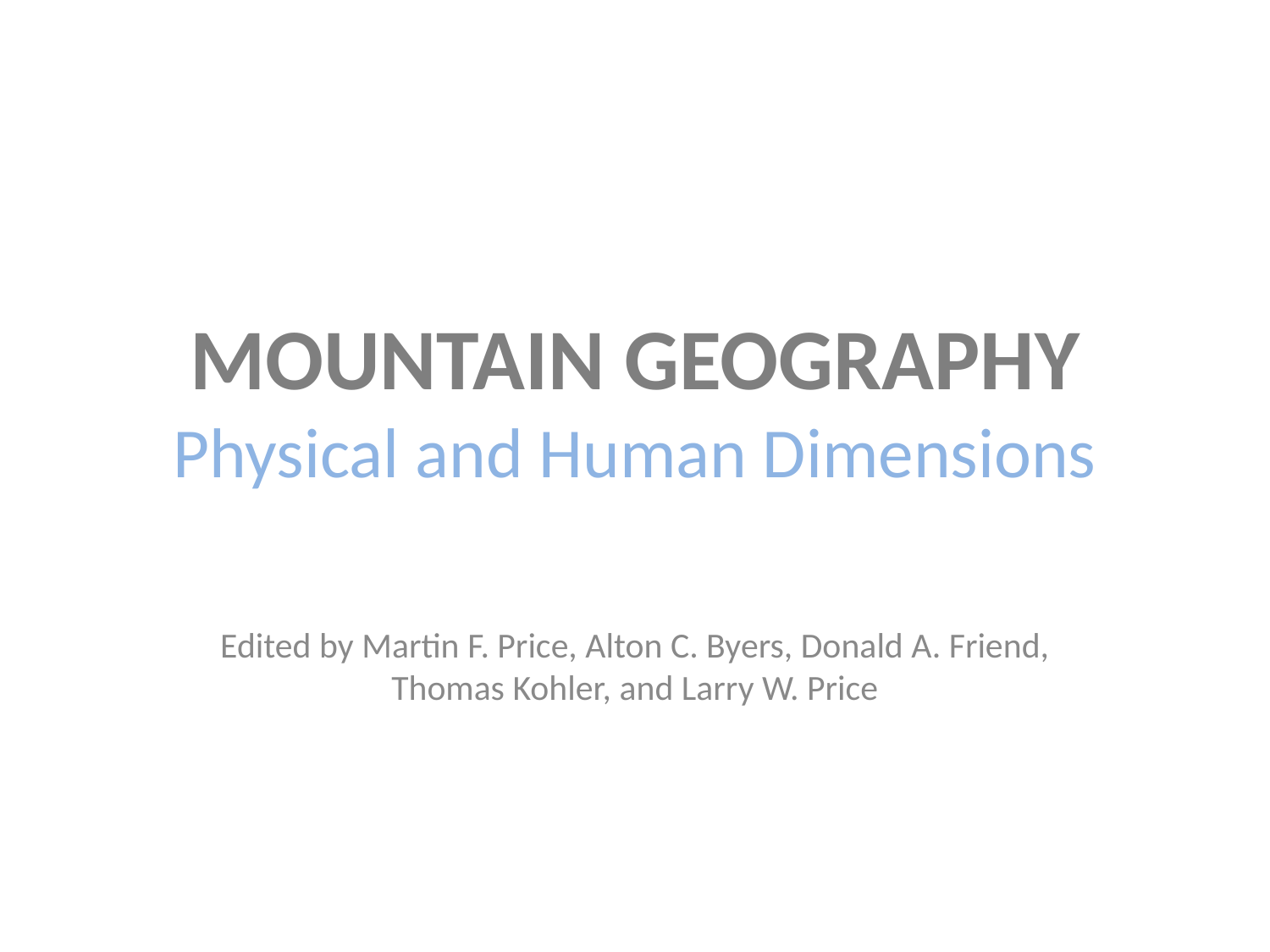

# MOUNTAIN GEOGRAPHY Physical and Human Dimensions

Edited by Martin F. Price, Alton C. Byers, Donald A. Friend, Thomas Kohler, and Larry W. Price